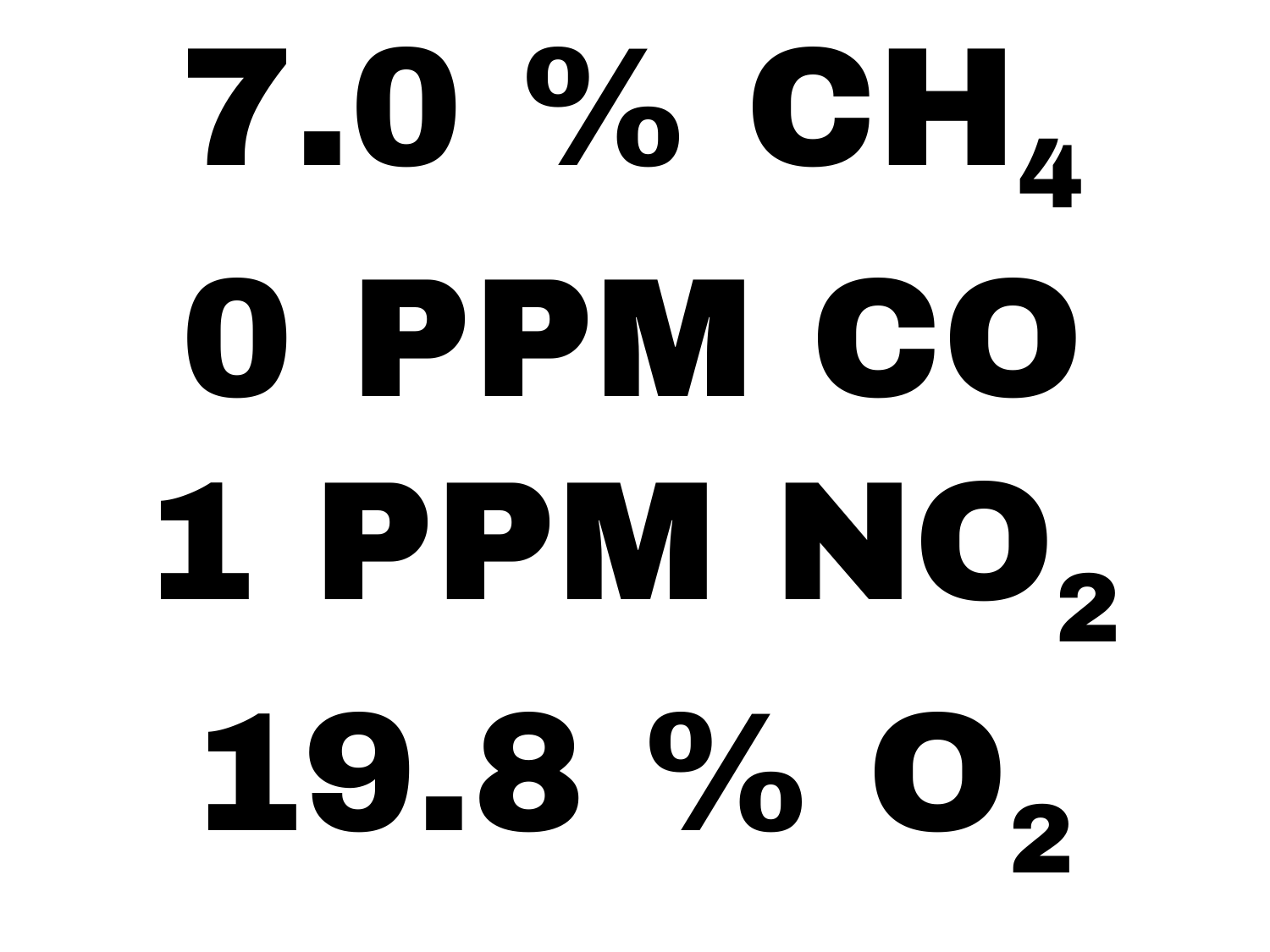

# 7.0 % CH4 0 PPM CO 1 PPM NO2 19.8 % O2